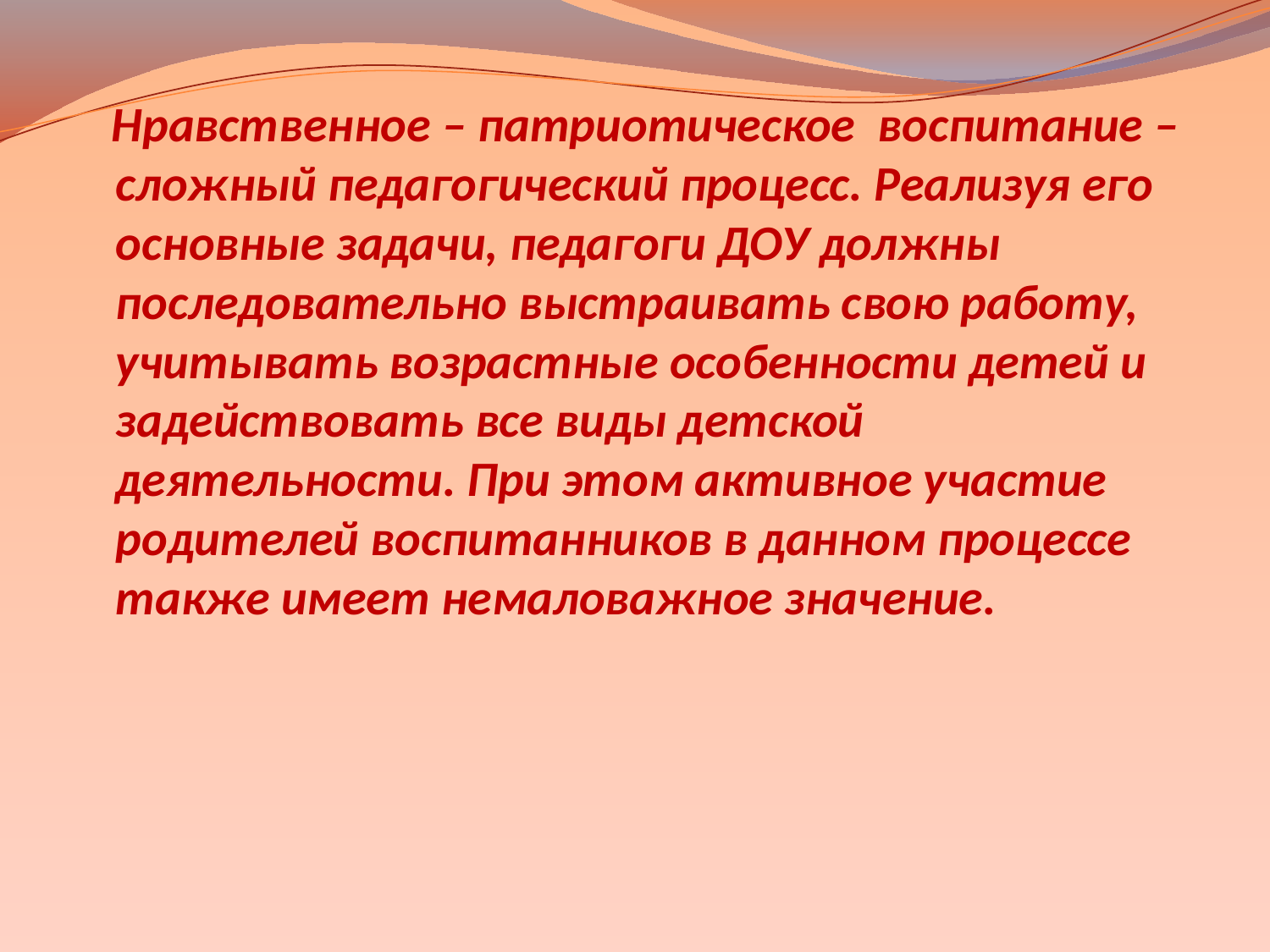

Нравственное – патриотическое  воспитание – сложный педагогический процесс. Реализуя его основные задачи, педагоги ДОУ должны последовательно выстраивать свою работу, учитывать возрастные особенности детей и задействовать все виды детской деятельности. При этом активное участие родителей воспитанников в данном процессе также имеет немаловажное значение.